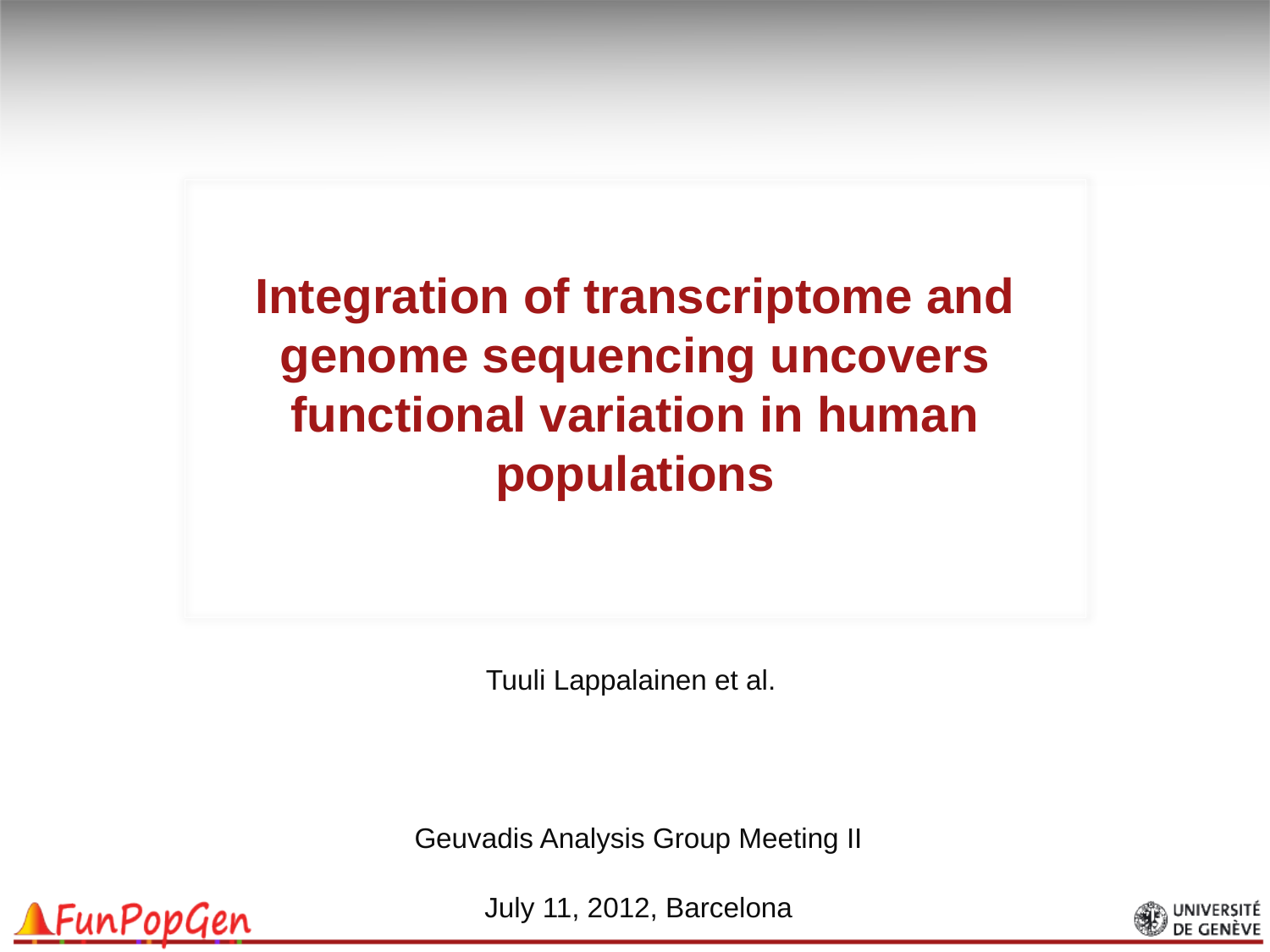

# Integration of transcriptome and genome sequencing uncovers functional variation in human populations
Tuuli Lappalainen et al.
Geuvadis Analysis Group Meeting II
July 11, 2012, Barcelona